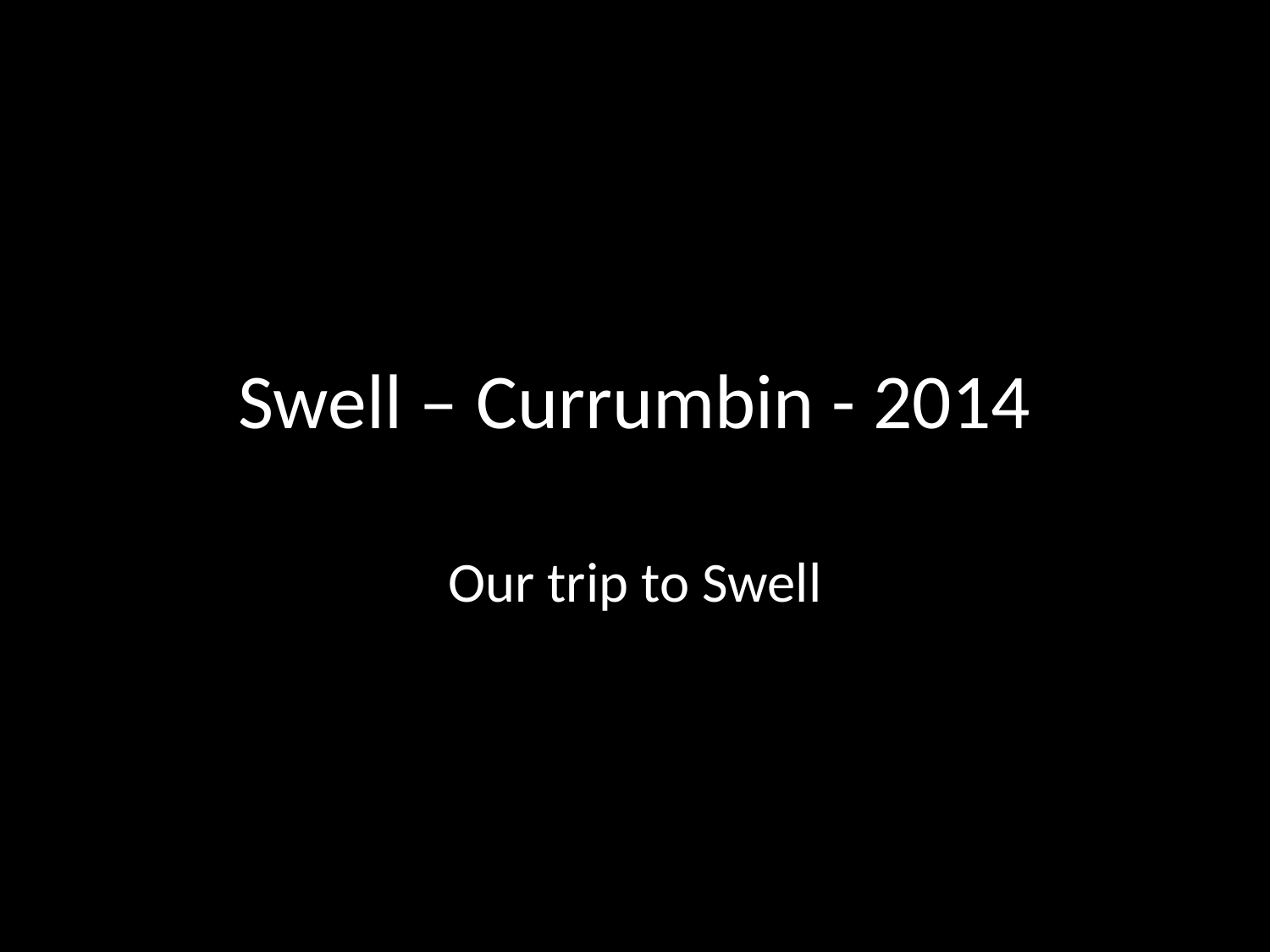

# Swell – Currumbin - 2014
Our trip to Swell